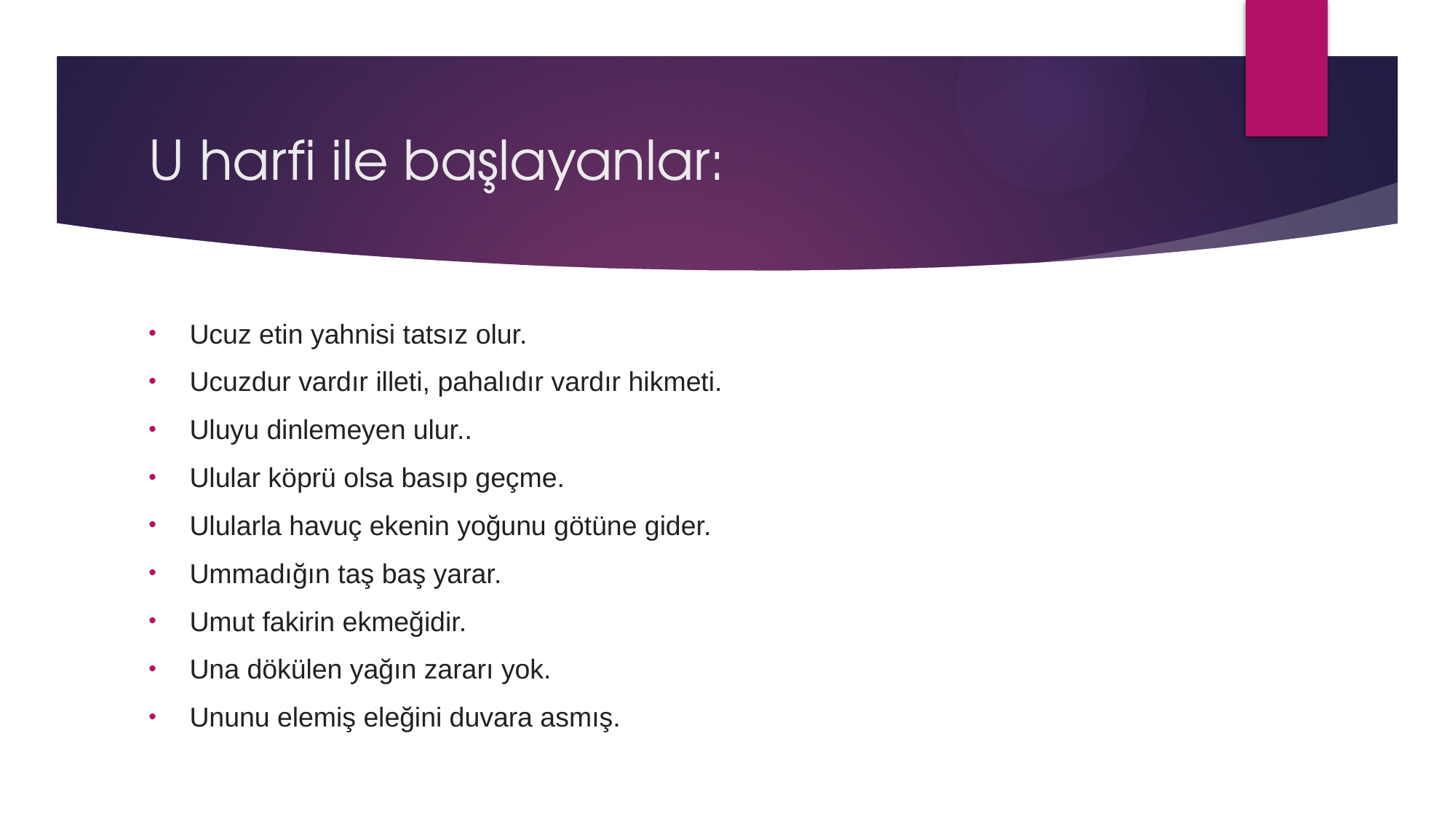

# U harfi ile başlayanlar:
Ucuz etin yahnisi tatsız olur.
Ucuzdur vardır illeti, pahalıdır vardır hikmeti.
Uluyu dinlemeyen ulur..
Ulular köprü olsa basıp geçme.
Ulularla havuç ekenin yoğunu götüne gider.
Ummadığın taş baş yarar.
Umut fakirin ekmeğidir.
Una dökülen yağın zararı yok.
Ununu elemiş eleğini duvara asmış.